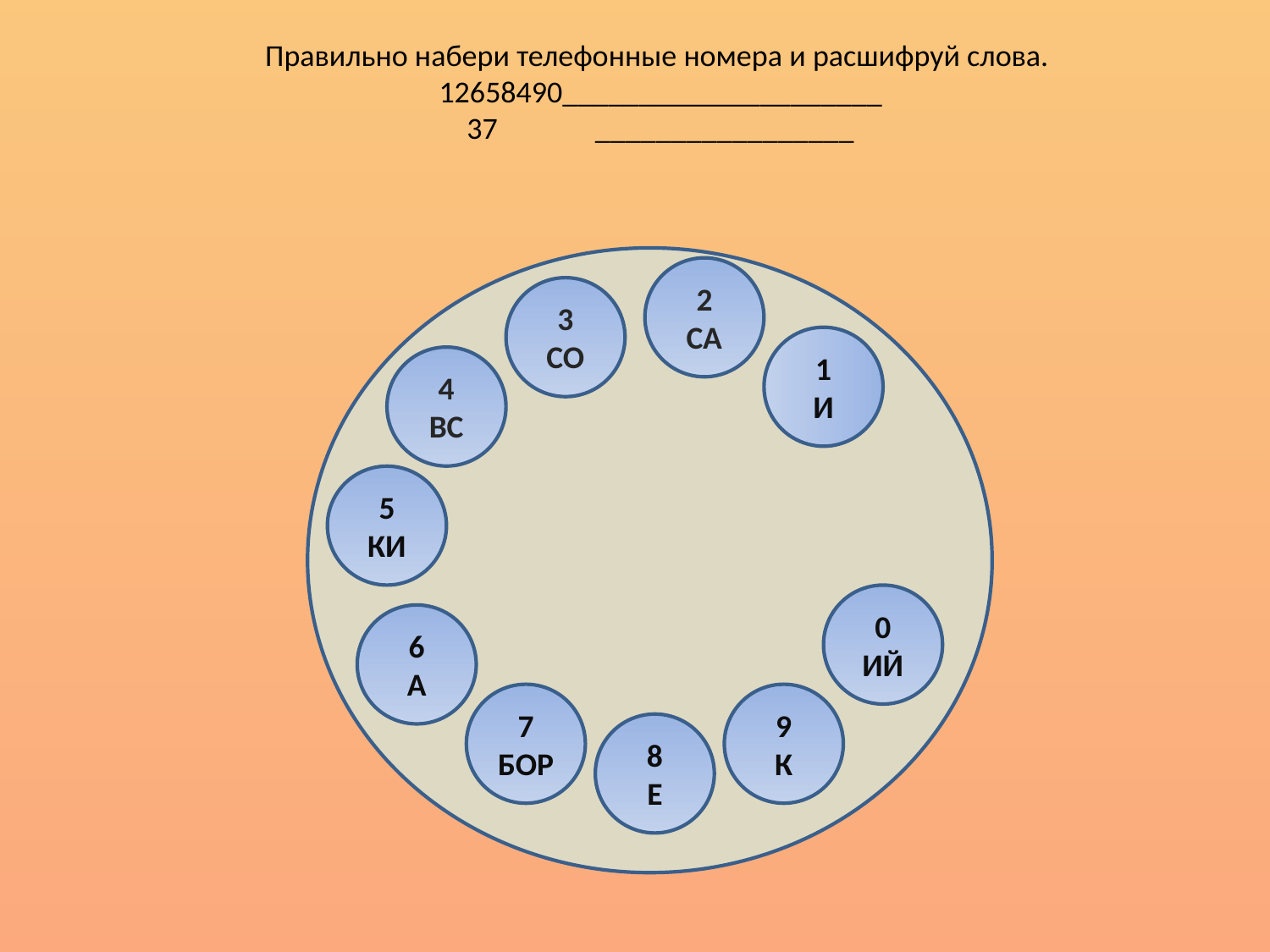

# Правильно набери телефонные номера и расшифруй слова. 12658490_____________________ 37              _________________

2
СА
3
СО
1
И
4
ВС
5
КИ
0
ИЙ
6
А
7
БОР
9
К
8
Е